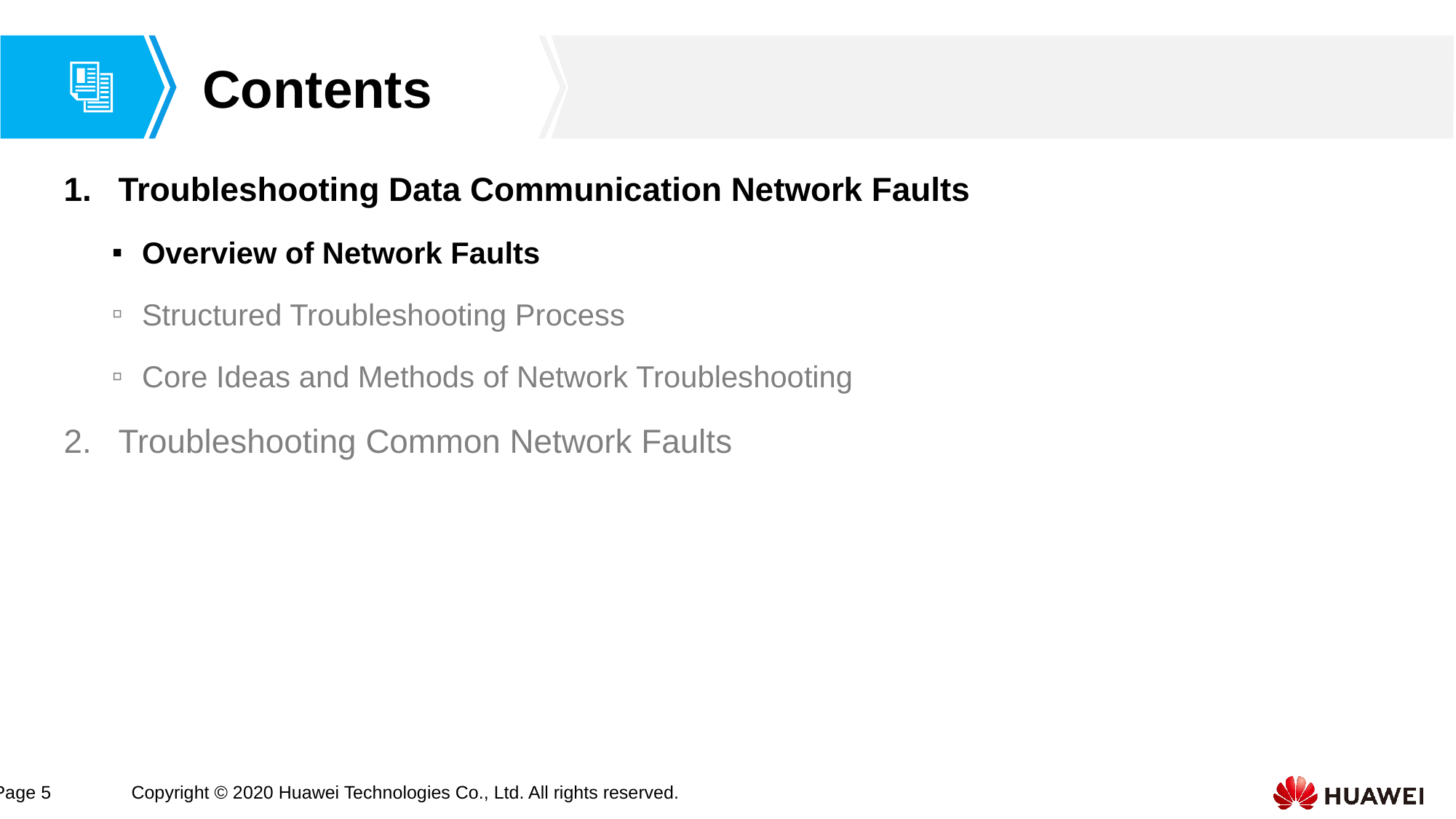

Troubleshooting Data Communication Network Faults
Overview of Network Faults
Structured Troubleshooting Process
Core Ideas and Methods of Network Troubleshooting
Troubleshooting Common Network Faults